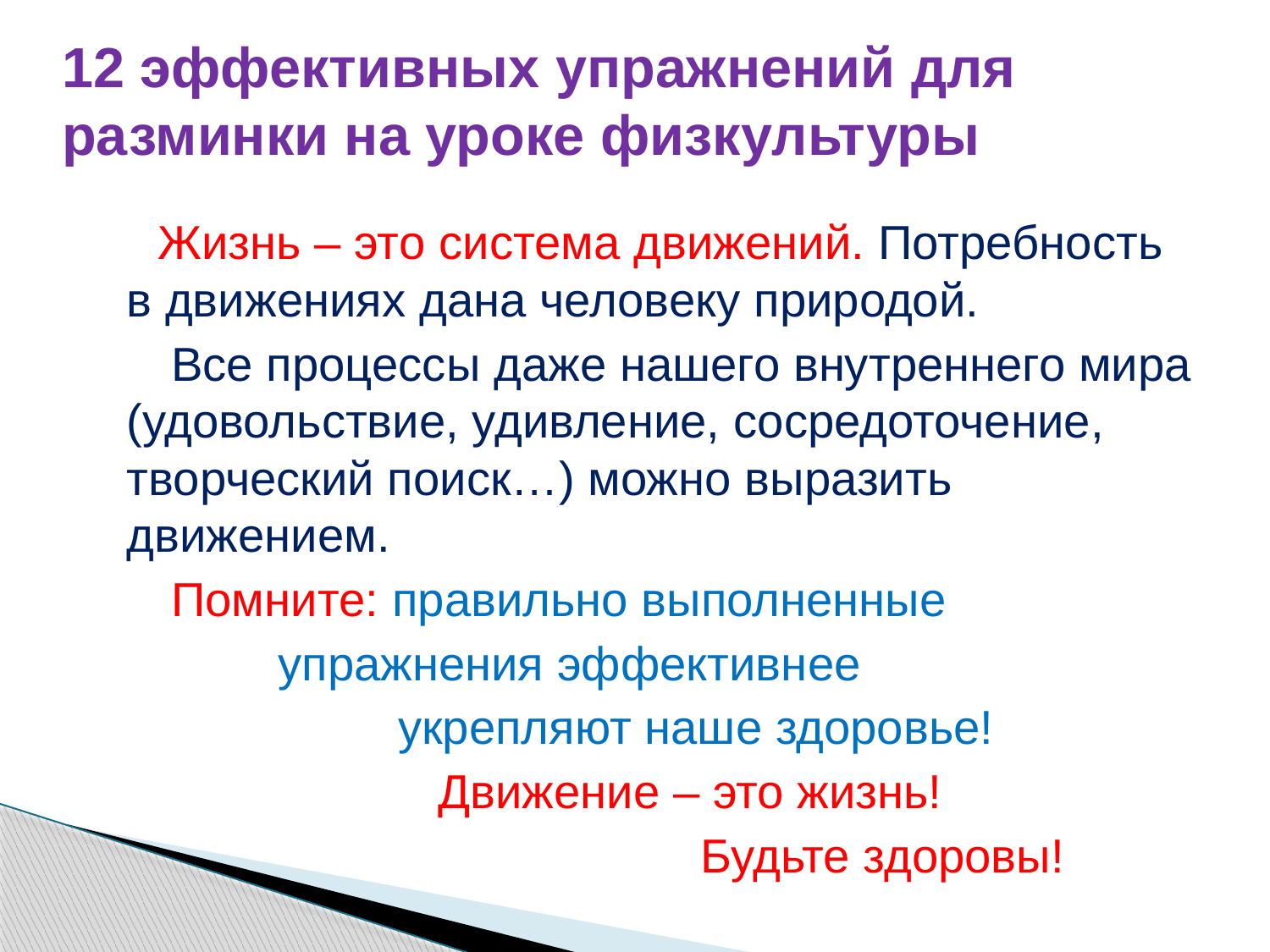

# 12 эффективных упражнений для разминки на уроке физкультуры
     Жизнь – это система движений. Потребность в движениях дана человеку природой.
      Все процессы даже нашего внутреннего мира (удовольствие, удивление, сосредоточение, творческий поиск…) можно выразить движением.
      Помните: правильно выполненные
              упражнения эффективнее
                       укрепляют наше здоровье!
                          Движение – это жизнь!
                                    Будьте здоровы!